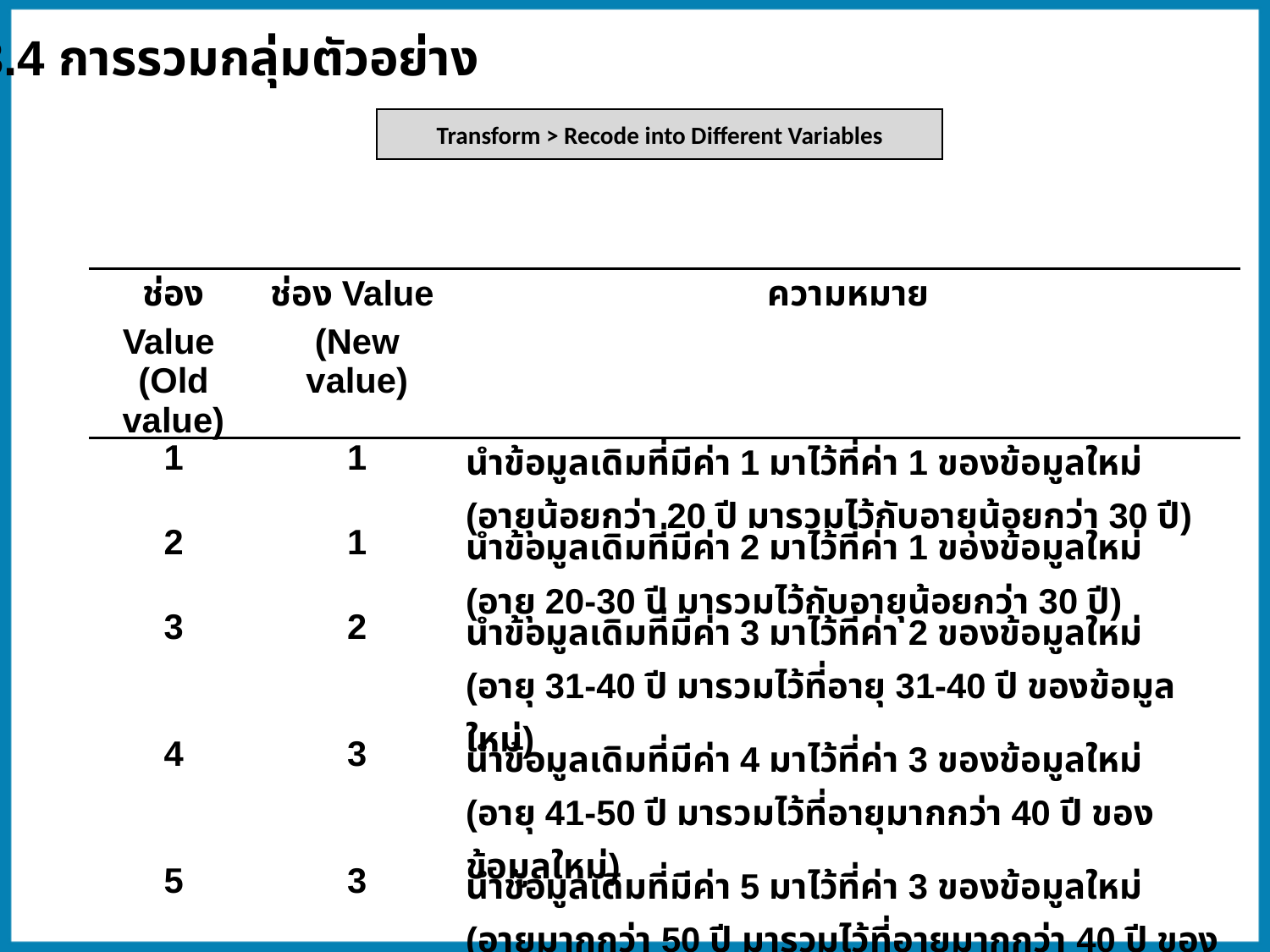

9.3.4 การรวมกลุ่มตัวอย่าง
Transform > Recode into Different Variables
| ช่อง Value (Old value) | ช่อง Value (New value) | ความหมาย |
| --- | --- | --- |
| 1 | 1 | นำข้อมูลเดิมที่มีค่า 1 มาไว้ที่ค่า 1 ของข้อมูลใหม่ (อายุน้อยกว่า 20 ปี มารวมไว้กับอายุน้อยกว่า 30 ปี) |
| 2 | 1 | นำข้อมูลเดิมที่มีค่า 2 มาไว้ที่ค่า 1 ของข้อมูลใหม่ (อายุ 20-30 ปี มารวมไว้กับอายุน้อยกว่า 30 ปี) |
| 3 | 2 | นำข้อมูลเดิมที่มีค่า 3 มาไว้ที่ค่า 2 ของข้อมูลใหม่ (อายุ 31-40 ปี มารวมไว้ที่อายุ 31-40 ปี ของข้อมูลใหม่) |
| 4 | 3 | นำข้อมูลเดิมที่มีค่า 4 มาไว้ที่ค่า 3 ของข้อมูลใหม่ (อายุ 41-50 ปี มารวมไว้ที่อายุมากกว่า 40 ปี ของข้อมูลใหม่) |
| 5 | 3 | นำข้อมูลเดิมที่มีค่า 5 มาไว้ที่ค่า 3 ของข้อมูลใหม่ (อายุมากกว่า 50 ปี มารวมไว้ที่อายุมากกว่า 40 ปี ของข้อมูลใหม่) |